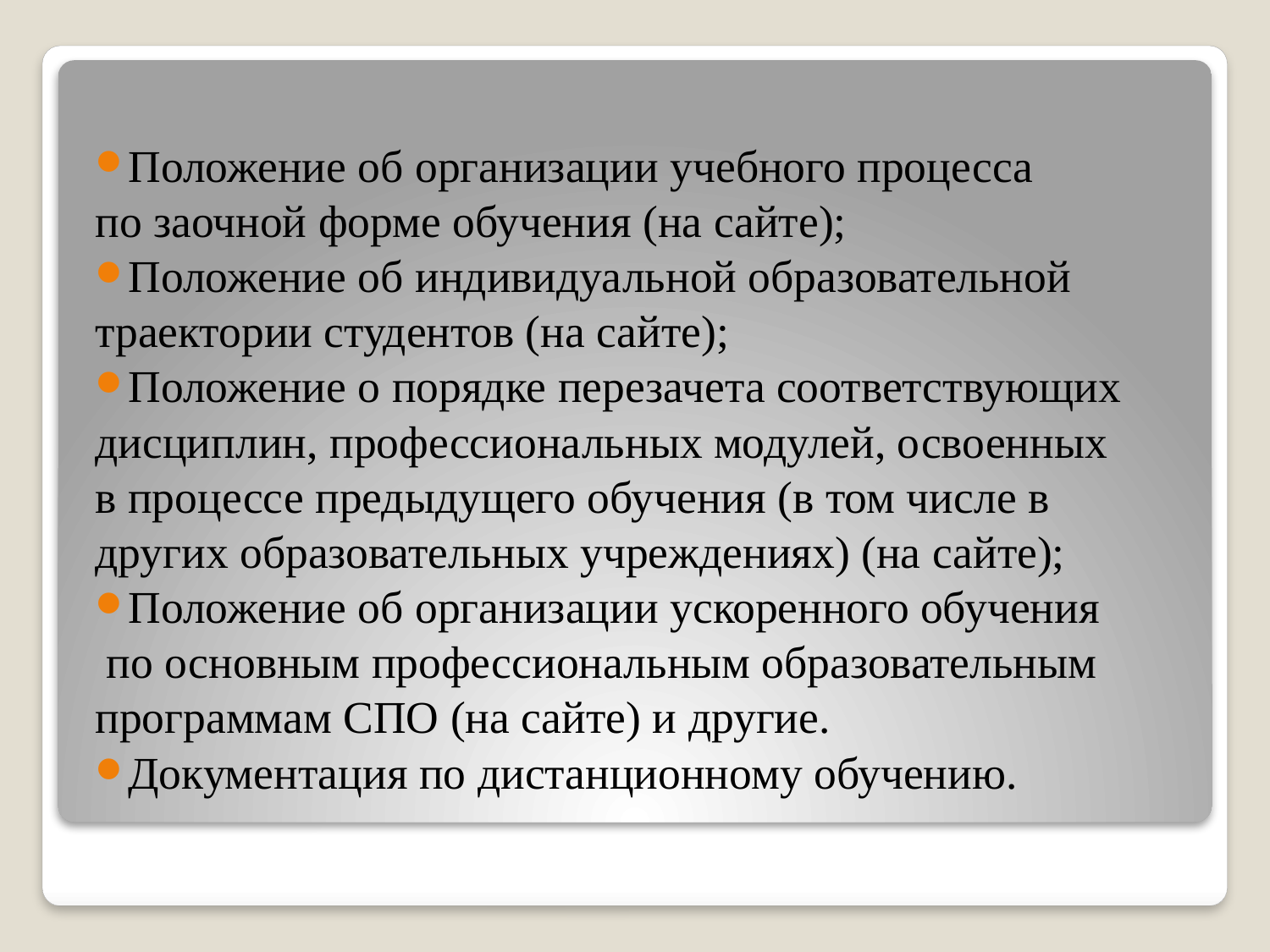

Положение об организации учебного процесса
по заочной форме обучения (на сайте);
Положение об индивидуальной образовательной траектории студентов (на сайте);
Положение о порядке перезачета соответствующих дисциплин, профессиональных модулей, освоенных
в процессе предыдущего обучения (в том числе в других образовательных учреждениях) (на сайте);
Положение об организации ускоренного обучения
 по основным профессиональным образовательным программам СПО (на сайте) и другие.
Документация по дистанционному обучению.